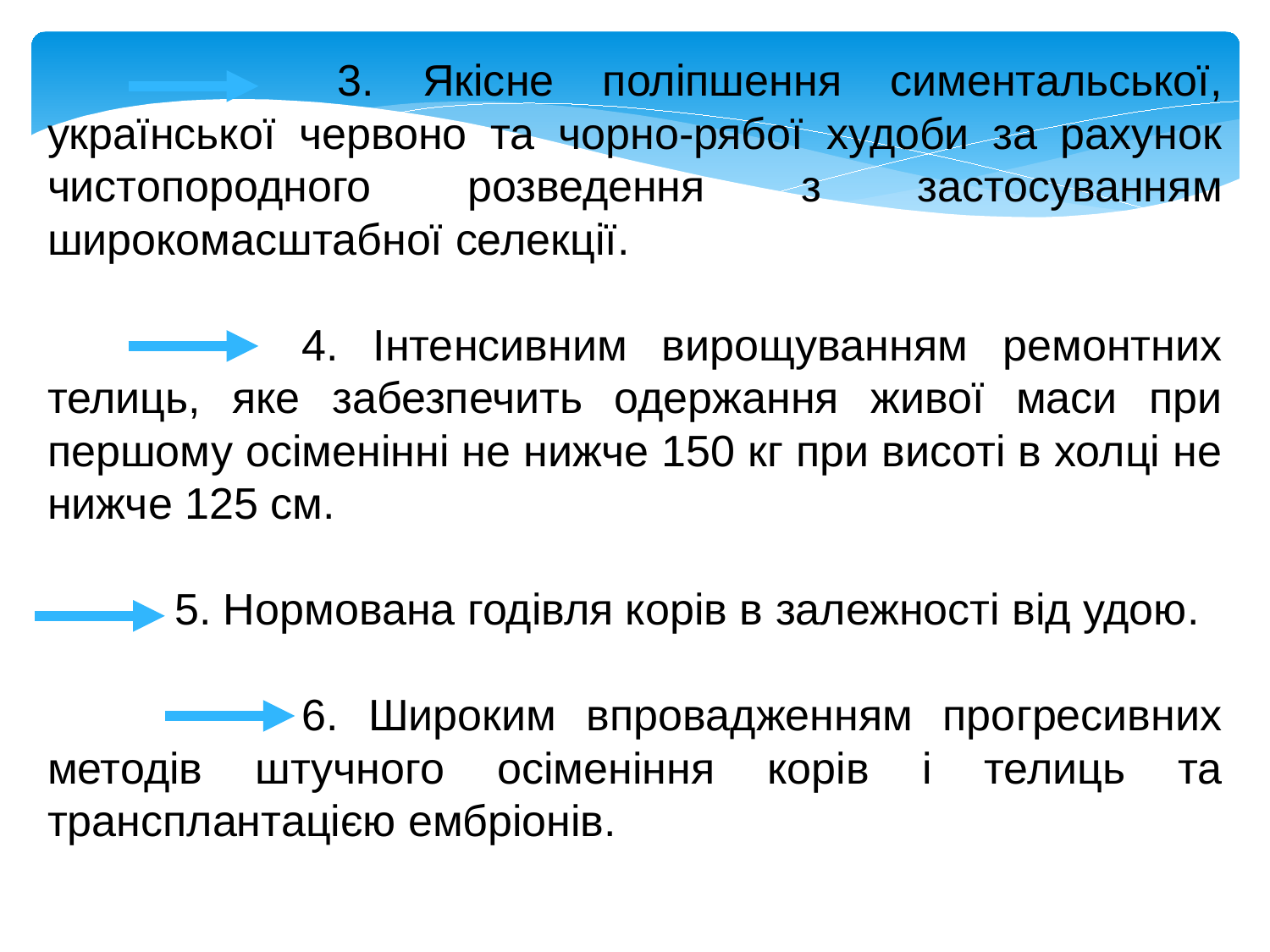

3. Якісне поліпшення симентальської, української червоно та чорно-рябої худоби за рахунок чистопородного розведення з застосуванням широкомасштабної селекції.

		4. Інтенсивним вирощуванням ремонтних телиць, яке забезпечить одержання живої маси при першому осіменінні не нижче 150 кг при висоті в холці не нижче 125 см.

	5. Нормована годівля корів в залежності від удою.

		6. Широким впровадженням прогресивних методів штучного осіменіння корів і телиць та трансплантацією ембріонів.